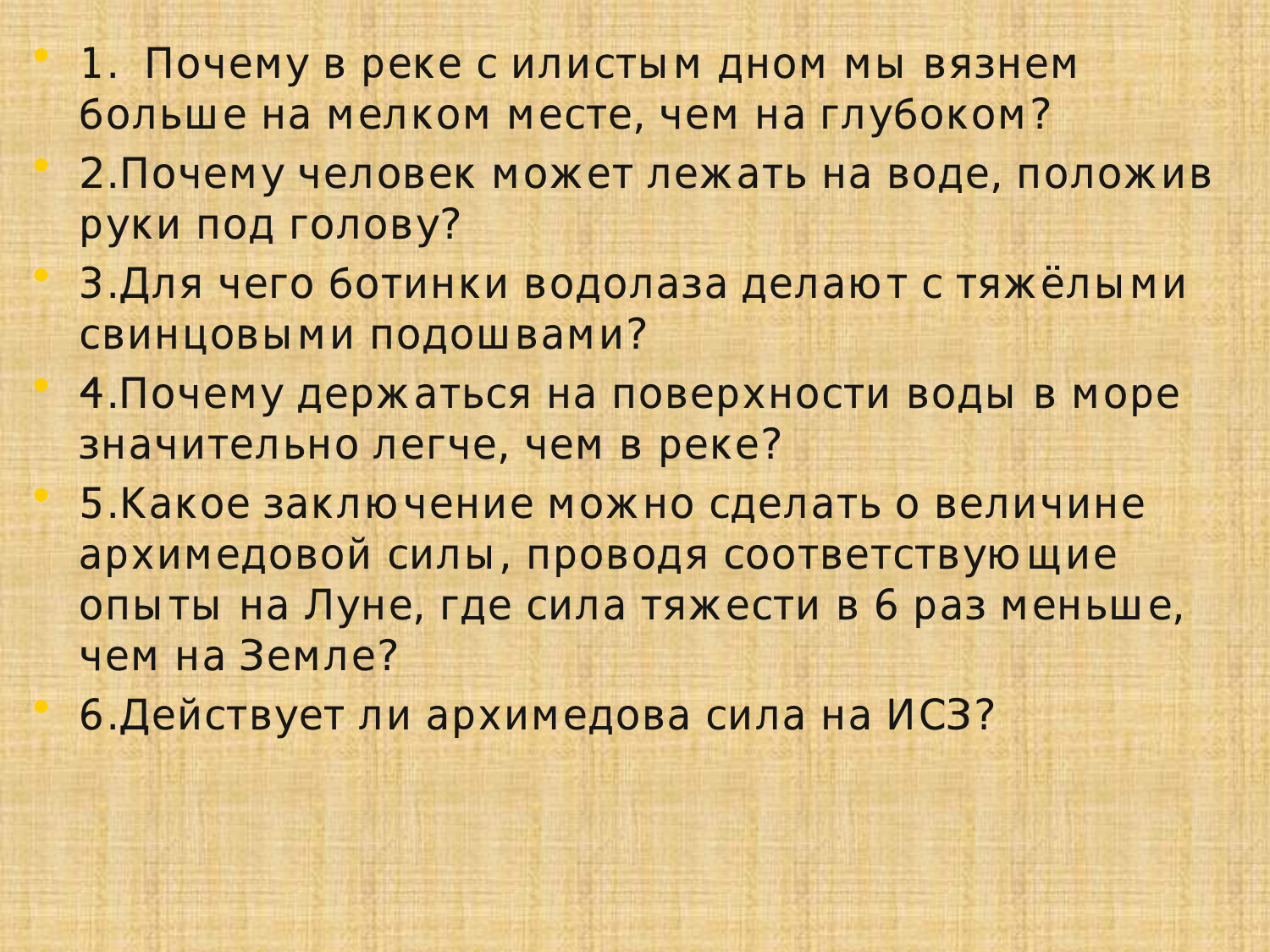

1.  Почему в реке с илистым дном мы вязнем больше на мелком месте, чем на глубоком?
2.Почему человек может лежать на воде, положив руки под голову?
3.Для чего ботинки водолаза делают с тяжёлыми свинцовыми подошвами?
4.Почему держаться на поверхности воды в море значительно легче, чем в реке?
5.Какое заключение можно сделать о величине архимедовой силы, проводя соответствующие опыты на Луне, где сила тяжести в 6 раз меньше, чем на Земле?
6.Действует ли архимедова сила на ИСЗ?